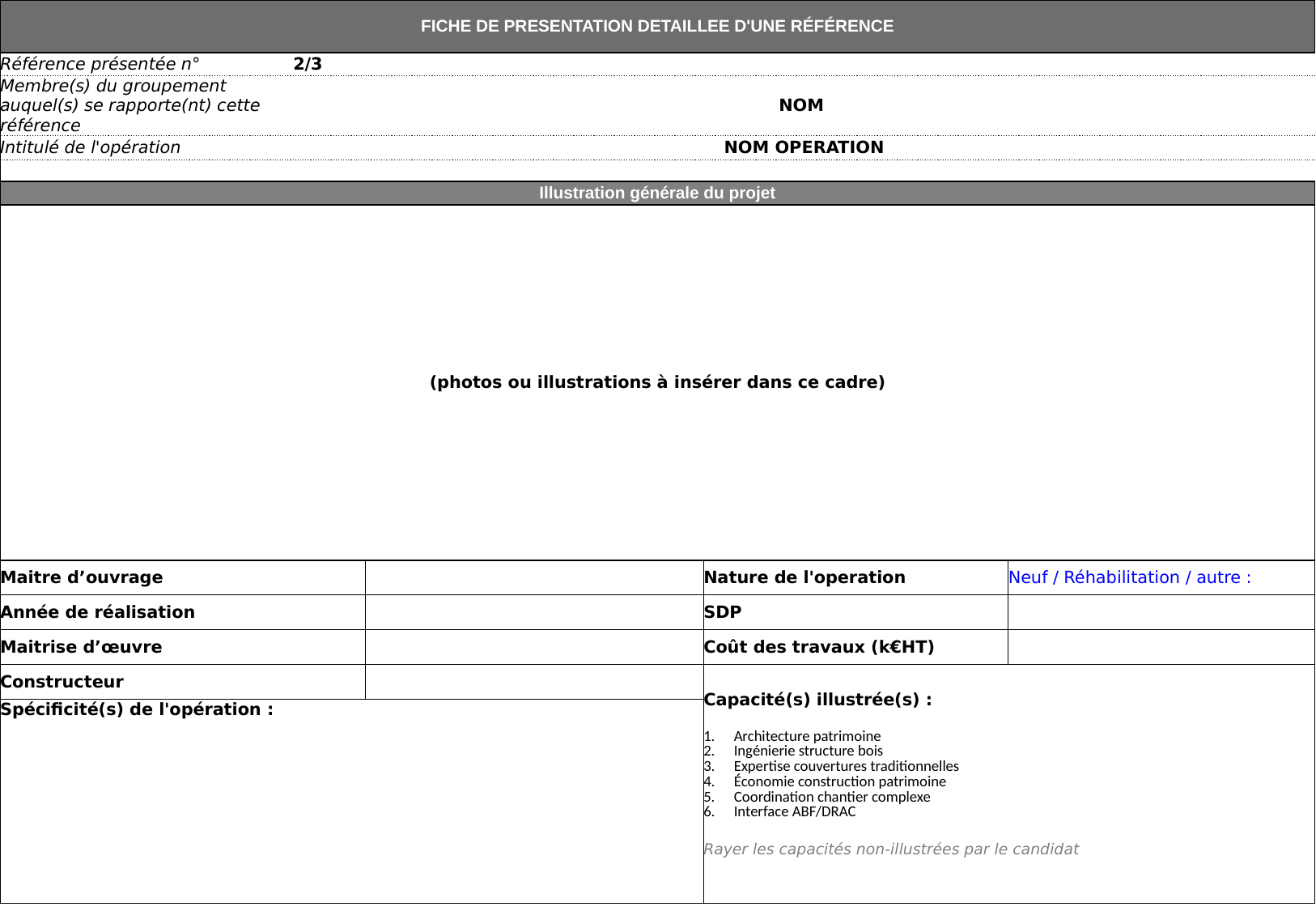

| FICHE DE PRESENTATION DETAILLEE D'UNE RÉFÉRENCE |  |  |  |  |  |  |
| --- | --- | --- | --- | --- | --- | --- |
| Référence présentée n° | 2/3 |  |  |  |  |  |
| Membre(s) du groupement auquel(s) se rapporte(nt) cette référence | NOM |  |  |  |  |  |
| Intitulé de l'opération | NOM OPERATION |  |  |  |  |  |
|  |  |  |  |  |  |  |
| Illustration générale du projet |  |  |  |  |  |  |
| (photos ou illustrations à insérer dans ce cadre) |  |  |  |  |  |  |
| Maitre d’ouvrage |  |  | nature de l'opération / shon | Nature de l'operation |  | Neuf / Réhabilitation / autre : |
| Année de réalisation |  |  |  | SDP |  |  |
| Maitrise d’œuvre |  |  | coût des travaux (k€HT) | Coût des travaux (k€HT) |  |  |
| Constructeur |  |  | contenu de la mission de moe | Capacité(s) illustrée(s) :  Architecture patrimoine Ingénierie structure bois Expertise couvertures traditionnelles Économie construction patrimoine Coordination chantier complexe Interface ABF/DRAC Rayer les capacités non-illustrées par le candidat |  |  |
| Spécificité(s) de l'opération : |  |  |  |  |  |  |